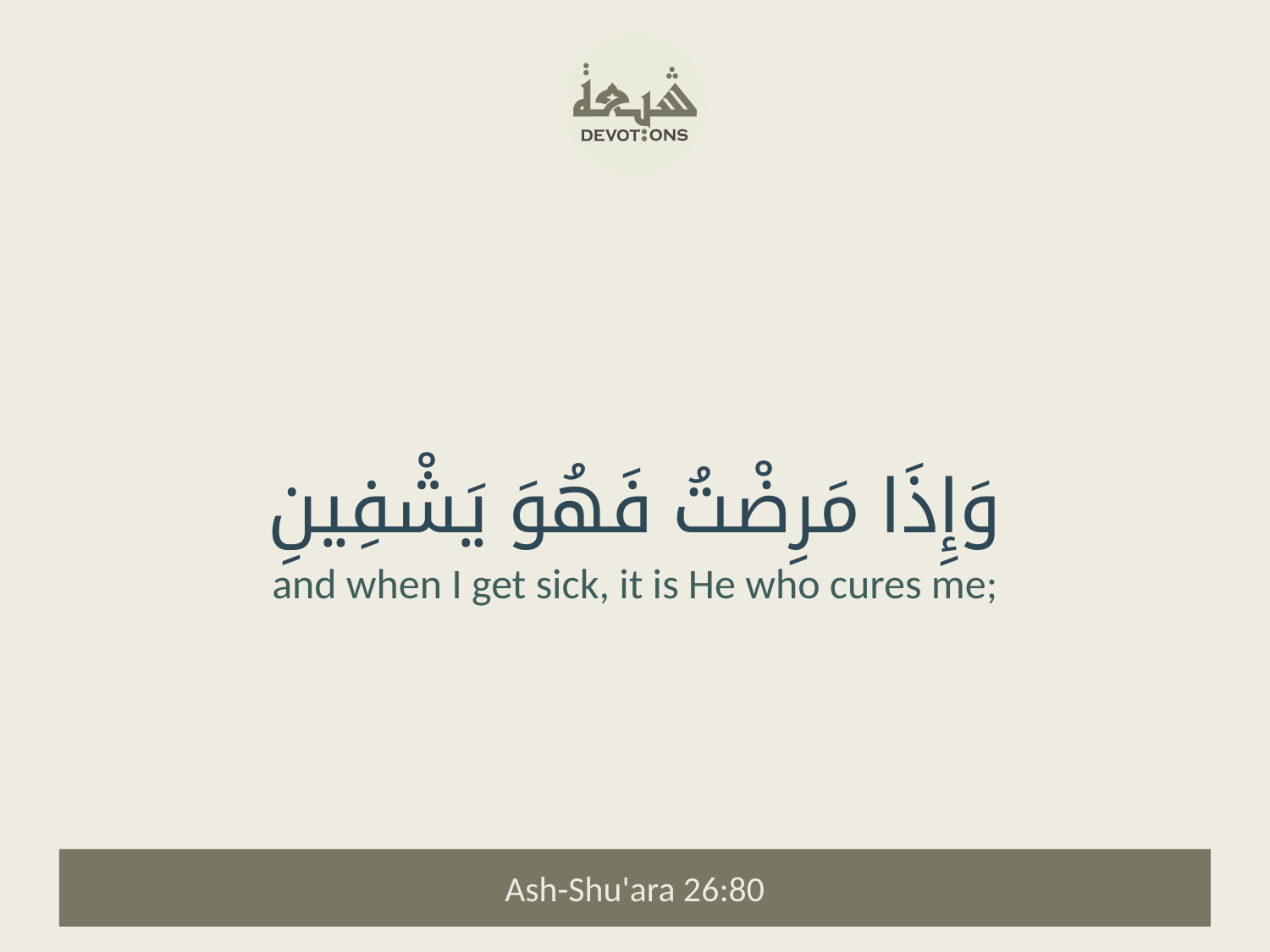

وَإِذَا مَرِضْتُ فَهُوَ يَشْفِينِ
and when I get sick, it is He who cures me;
Ash-Shu'ara 26:80